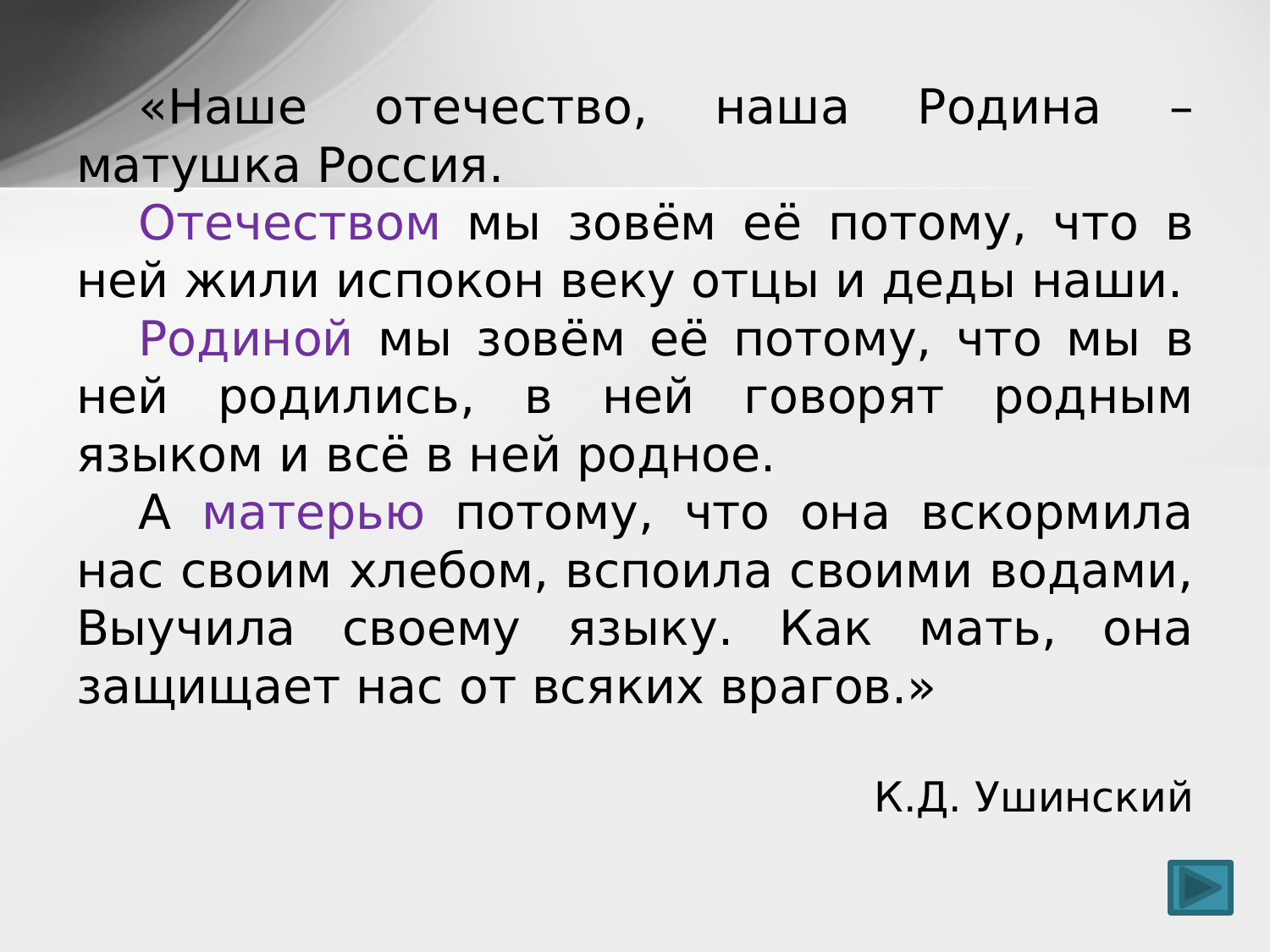

«Наше отечество, наша Родина – матушка Россия.
Отечеством мы зовём её потому, что в ней жили испокон веку отцы и деды наши.
Родиной мы зовём её потому, что мы в ней родились, в ней говорят родным языком и всё в ней родное.
А матерью потому, что она вскормила нас своим хлебом, вспоила своими водами, Выучила своему языку. Как мать, она защищает нас от всяких врагов.»

К.Д. Ушинский